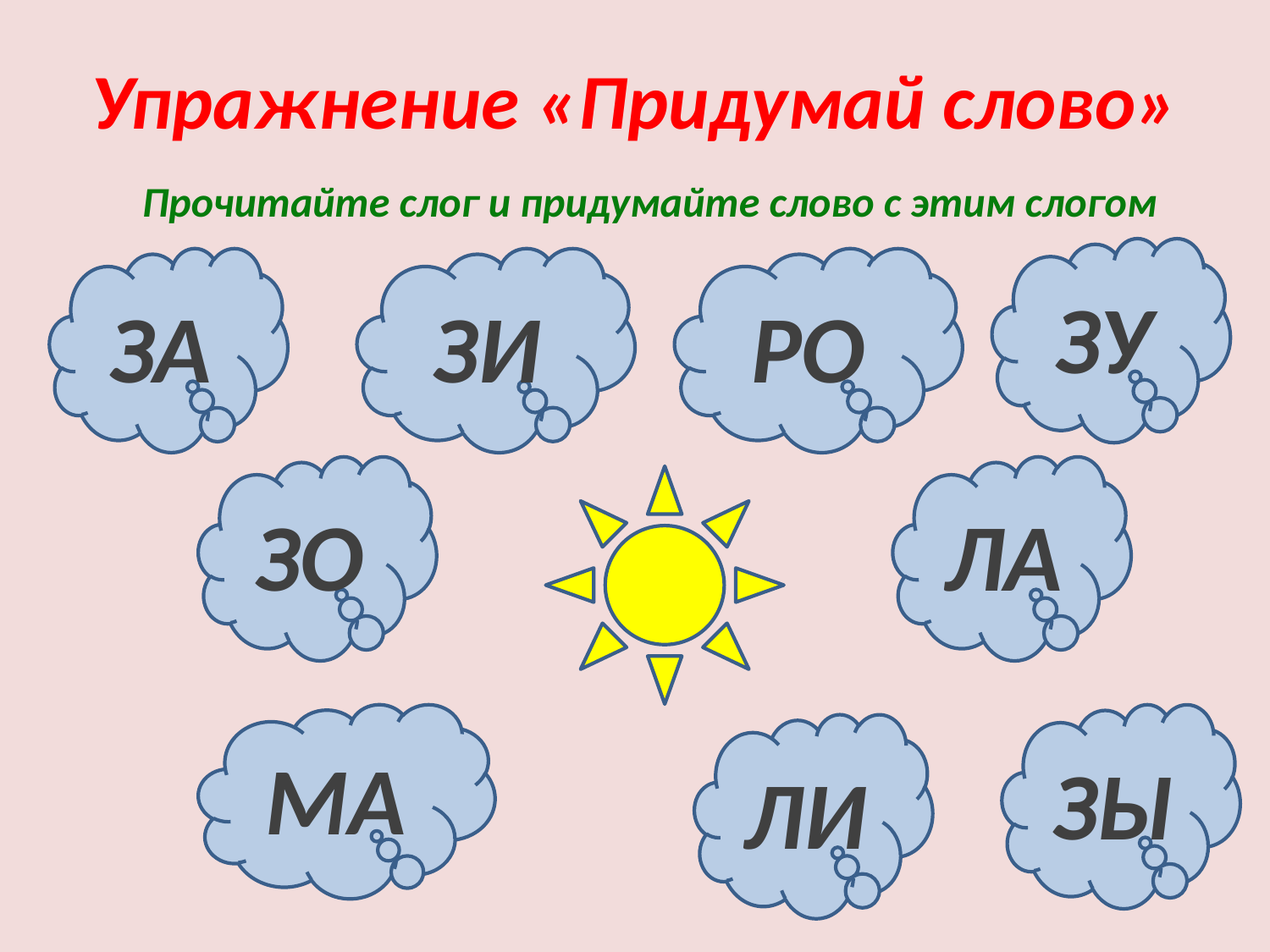

# Упражнение «Придумай слово»
Прочитайте слог и придумайте слово с этим слогом
ЗУ
ЗА
ЗИ
РО
ЗО
ЛА

МА
ЗЫ
ЛИ